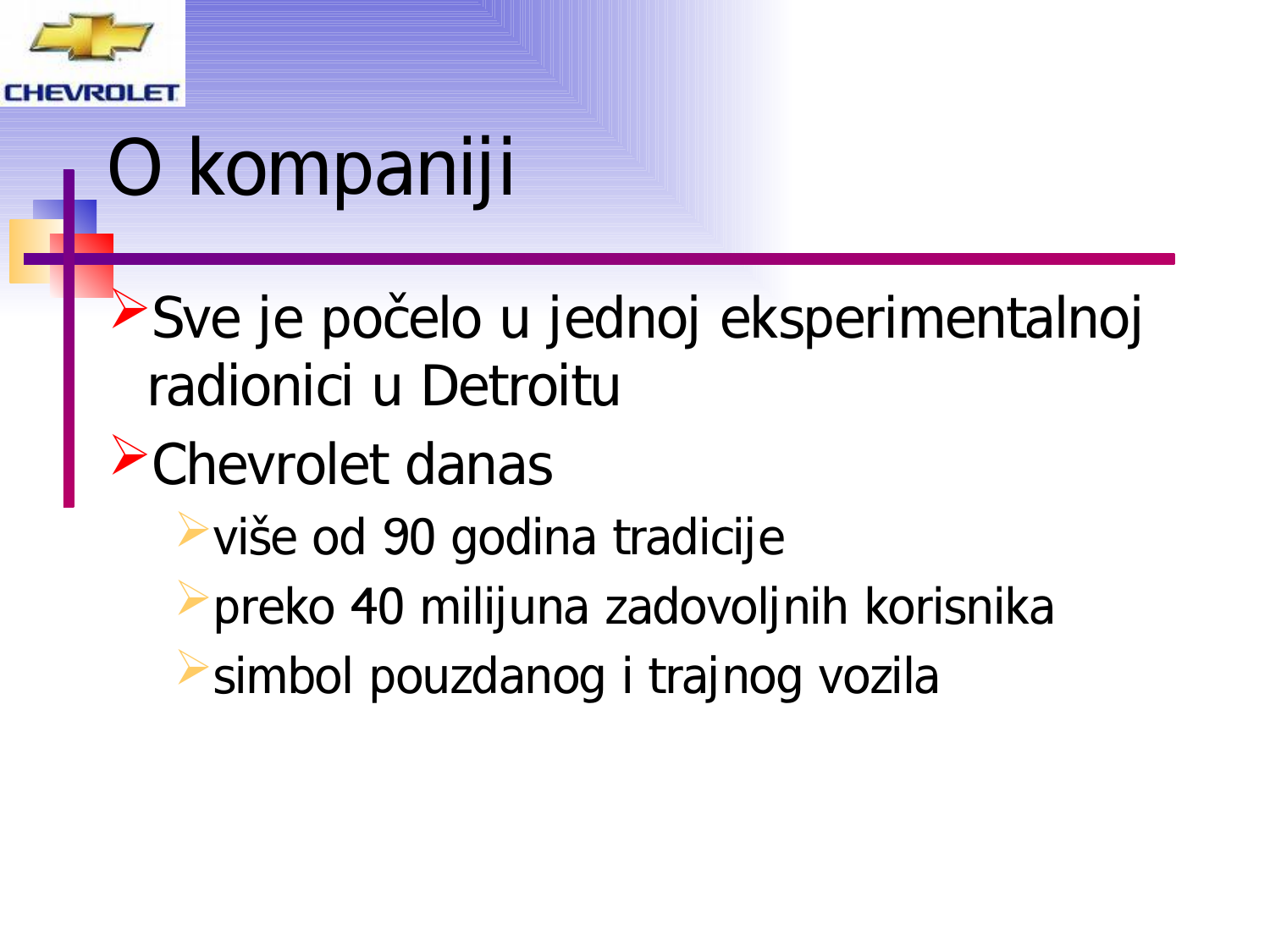

# O kompaniji
Sve je počelo u jednoj eksperimentalnoj radionici u Detroitu
Chevrolet danas
više od 90 godina tradicije
preko 40 milijuna zadovoljnih korisnika
simbol pouzdanog i trajnog vozila